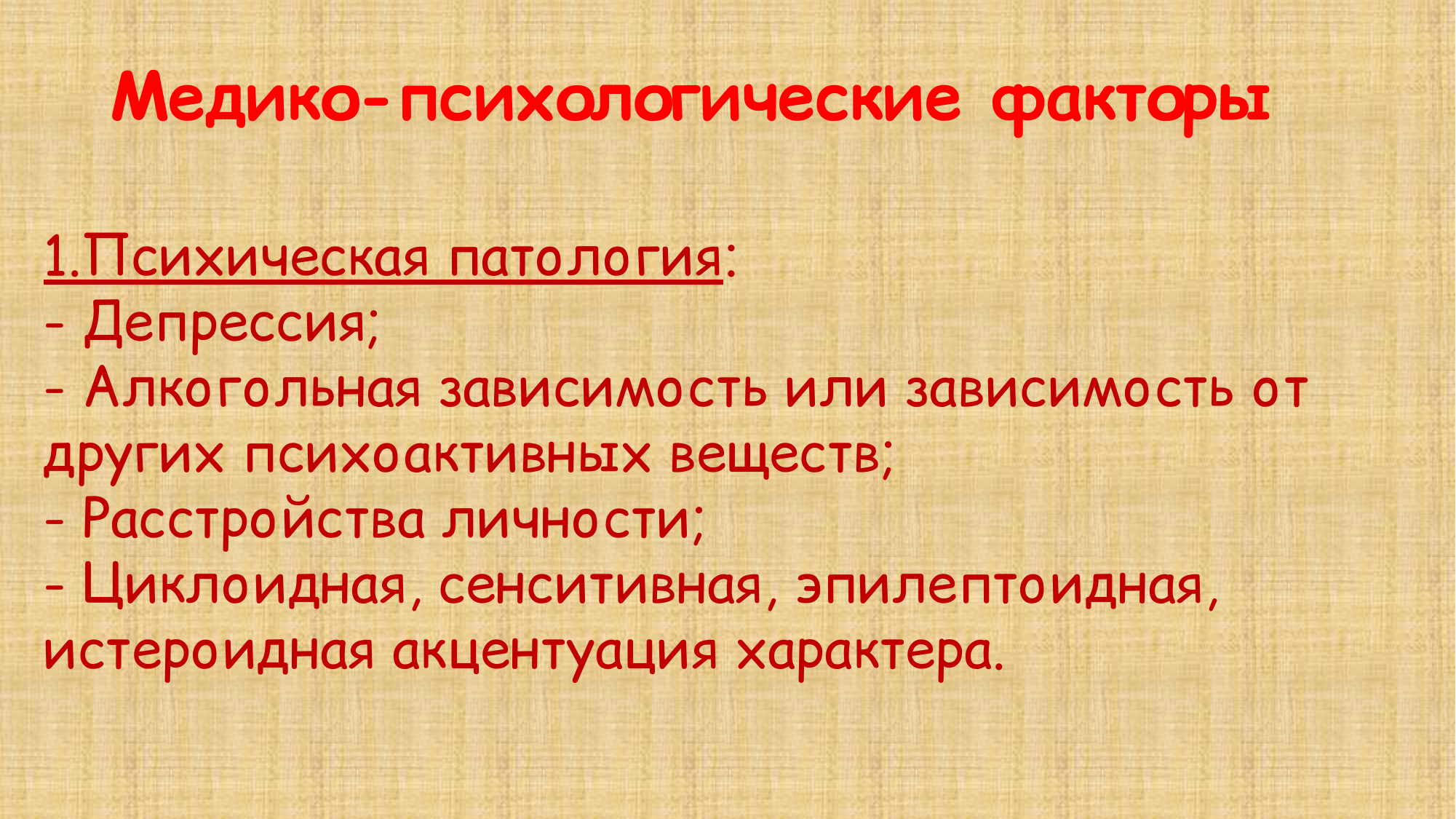

# Медико-психологические факторы
1.Психическая патология:
- Депрессия;
- Алкогольная зависимость или зависимость от других психоактивных веществ;
- Расстройства личности;
- Циклоидная, сенситивная, эпилептоидная, истероидная акцентуация характера.